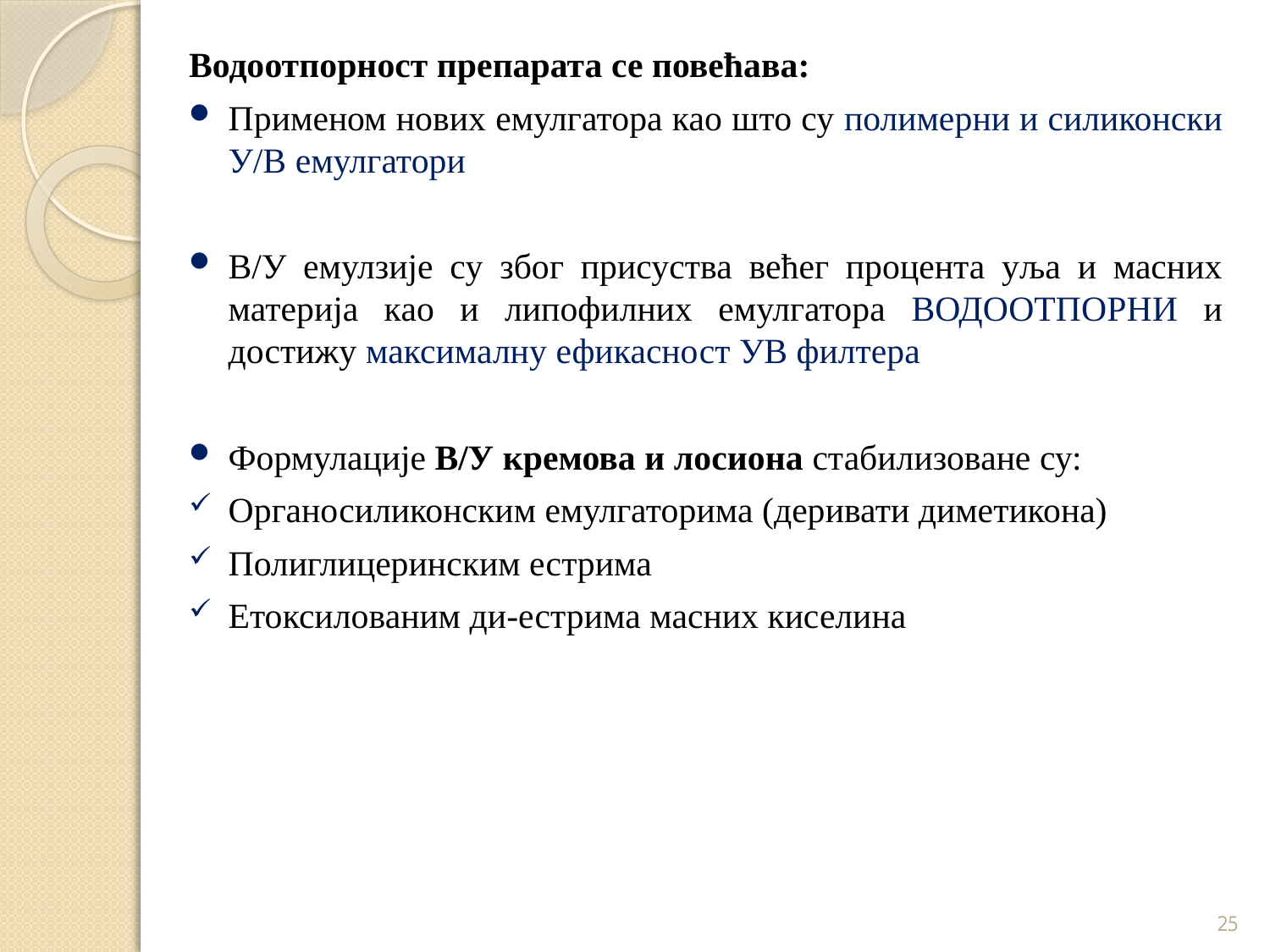

Водоотпорност препарата се повећава:
Применом нових емулгатора као што су полимерни и силиконски У/В емулгатори

В/У емулзије су због присуства већег процента уља и масних материја као и липофилних емулгатора ВОДООТПОРНИ и достижу максималну ефикасност УВ филтера

Формулације В/У кремова и лосиона стабилизоване су:
Органосиликонским емулгаторима (деривати диметикона)
Полиглицеринским естрима
Етоксилованим ди-естрима масних киселина
25